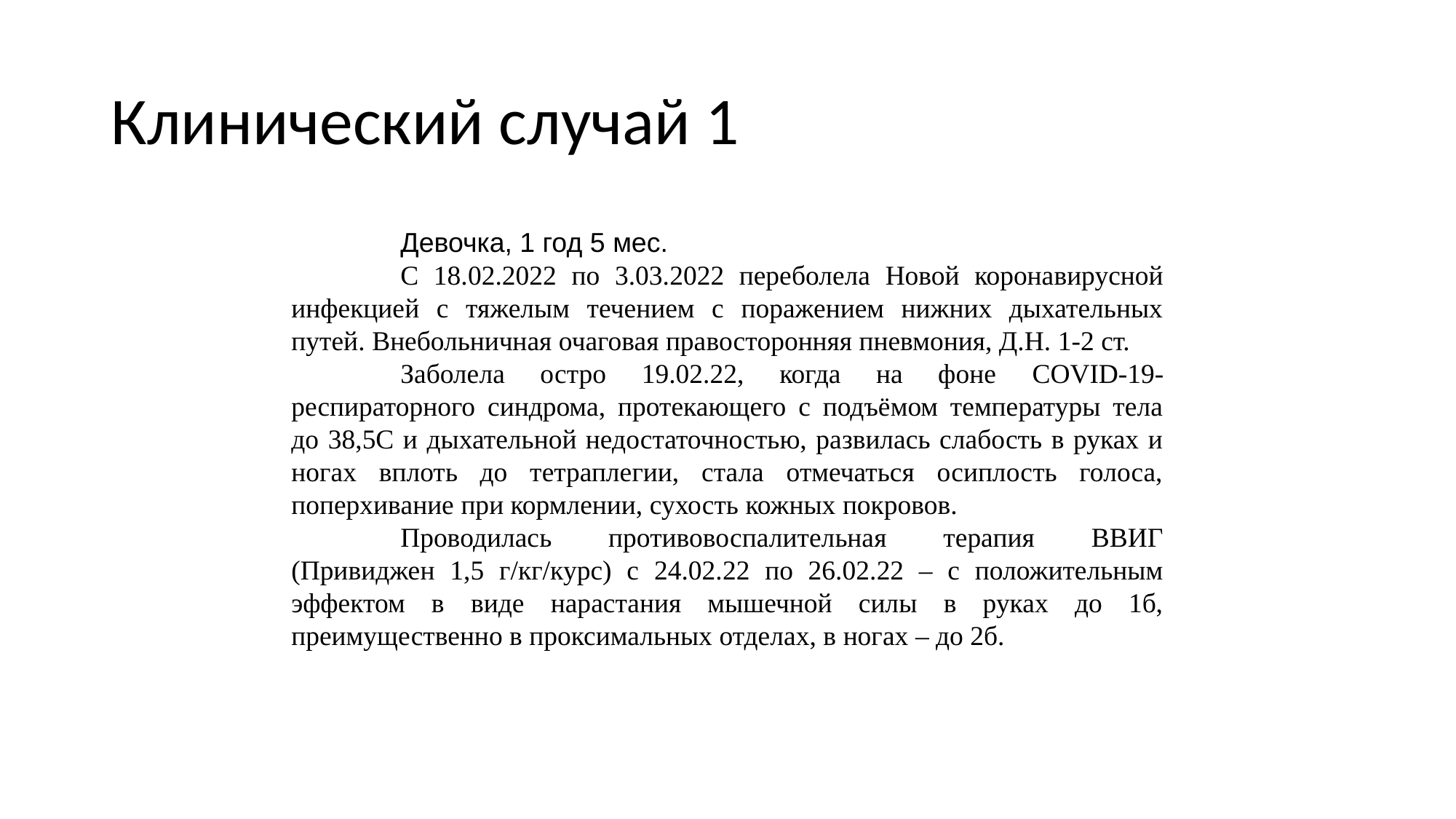

# Клинический случай 1
	Девочка, 1 год 5 мес.
	С 18.02.2022 по 3.03.2022 переболела Новой коронавирусной инфекцией с тяжелым течением с поражением нижних дыхательных путей. Внебольничная очаговая правосторонняя пневмония, Д.Н. 1-2 ст.
 	Заболела остро 19.02.22, когда на фоне COVID-19-респираторного синдрома, протекающего с подъёмом температуры тела до 38,5С и дыхательной недостаточностью, развилась слабость в руках и ногах вплоть до тетраплегии, стала отмечаться осиплость голоса, поперхивание при кормлении, сухость кожных покровов.
	Проводилась противовоспалительная терапия ВВИГ (Привиджен 1,5 г/кг/курс) с 24.02.22 по 26.02.22 – с положительным эффектом в виде нарастания мышечной силы в руках до 1б, преимущественно в проксимальных отделах, в ногах – до 2б.